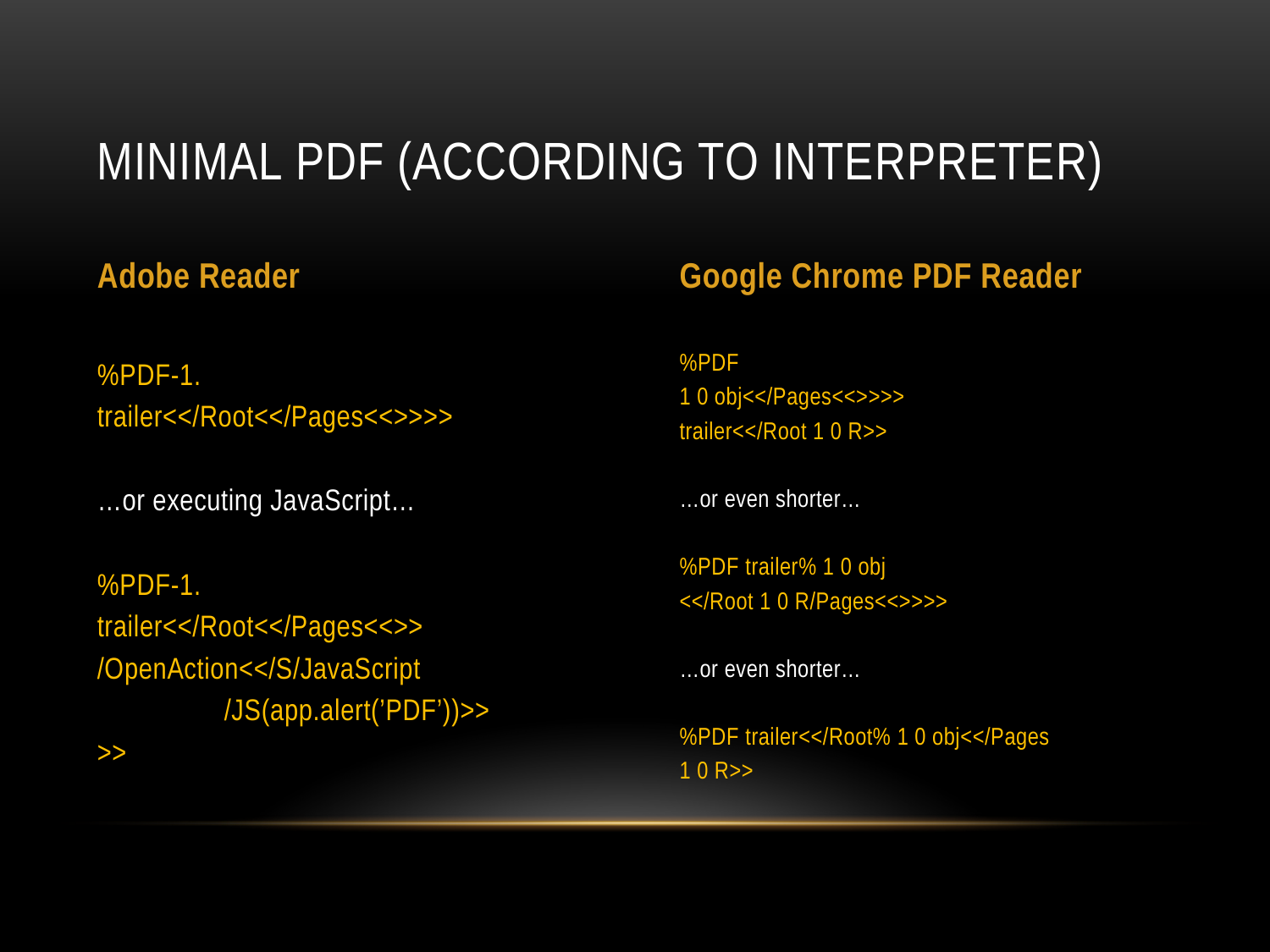

# Minimal PDF (According to Interpreter)
Adobe Reader
Google Chrome PDF Reader

%PDF-1.
trailer<</Root<</Pages<<>>>>

…or executing JavaScript…

%PDF-1.
trailer<</Root<</Pages<<>>
/OpenAction<</S/JavaScript
	/JS(app.alert(’PDF’))>>
>>

%PDF
1 0 obj<</Pages<<>>>>
trailer<</Root 1 0 R>>

…or even shorter…

%PDF trailer% 1 0 obj
<</Root 1 0 R/Pages<<>>>>

…or even shorter…

%PDF trailer<</Root% 1 0 obj<</Pages
1 0 R>>